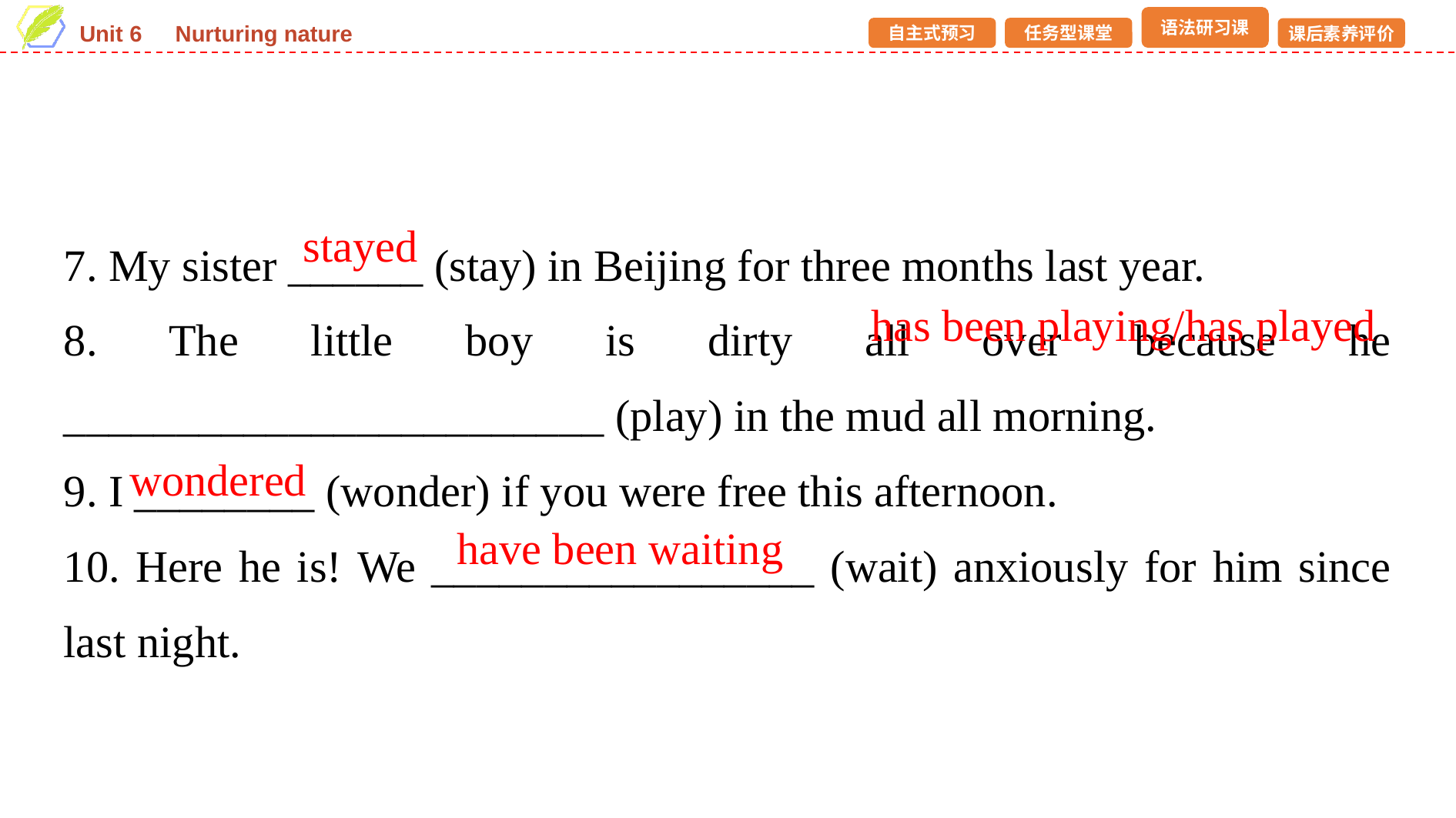

7. My sister ______ (stay) in Beijing for three months last year.
8. The little boy is dirty all over because he ________________________ (play) in the mud all morning.
9. I ________ (wonder) if you were free this afternoon.
10. Here he is! We _________________ (wait) anxiously for him since last night.
stayed
has been playing/has played
wondered
have been waiting